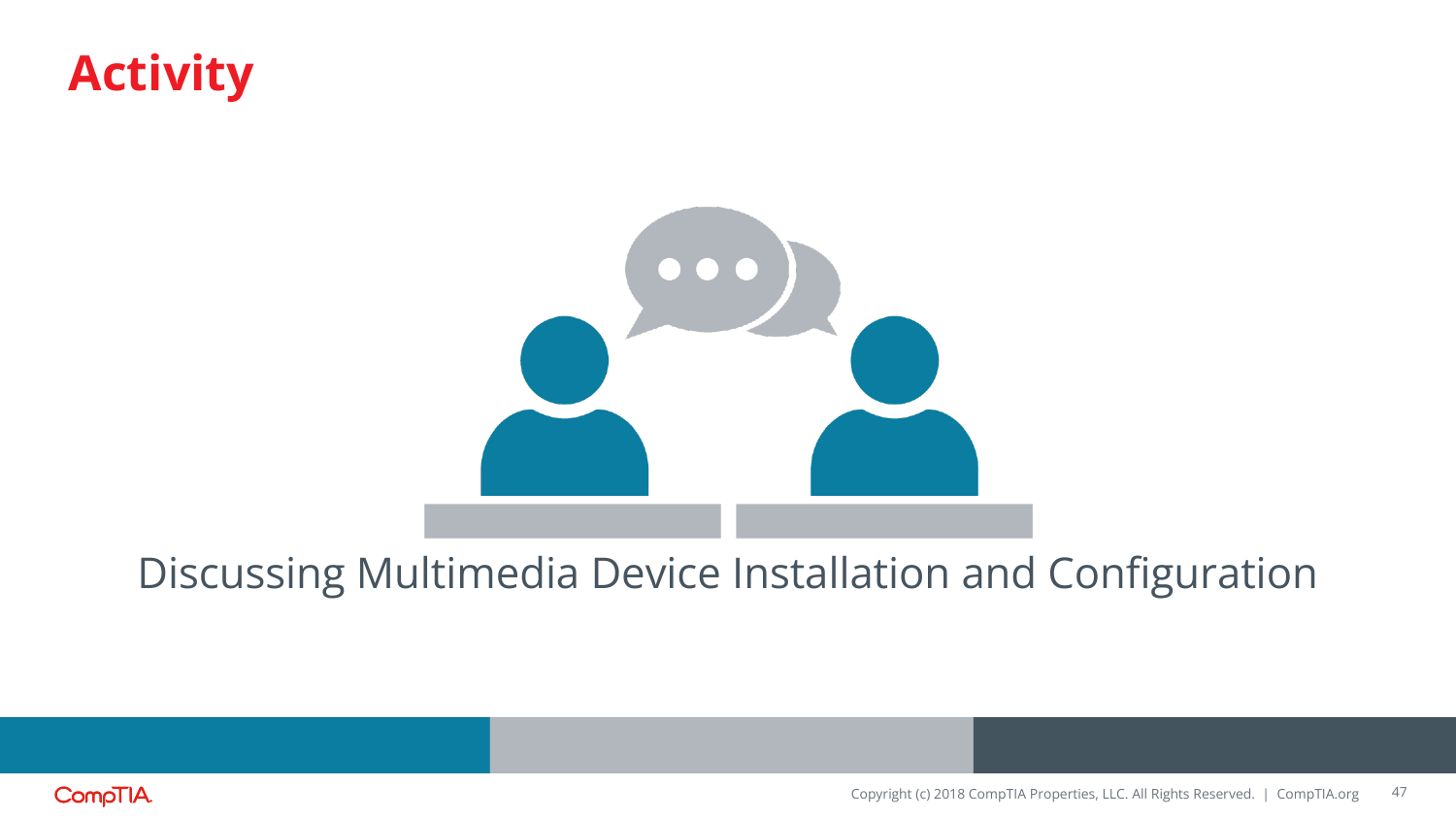

Discussing Multimedia Device Installation and Configuration
47